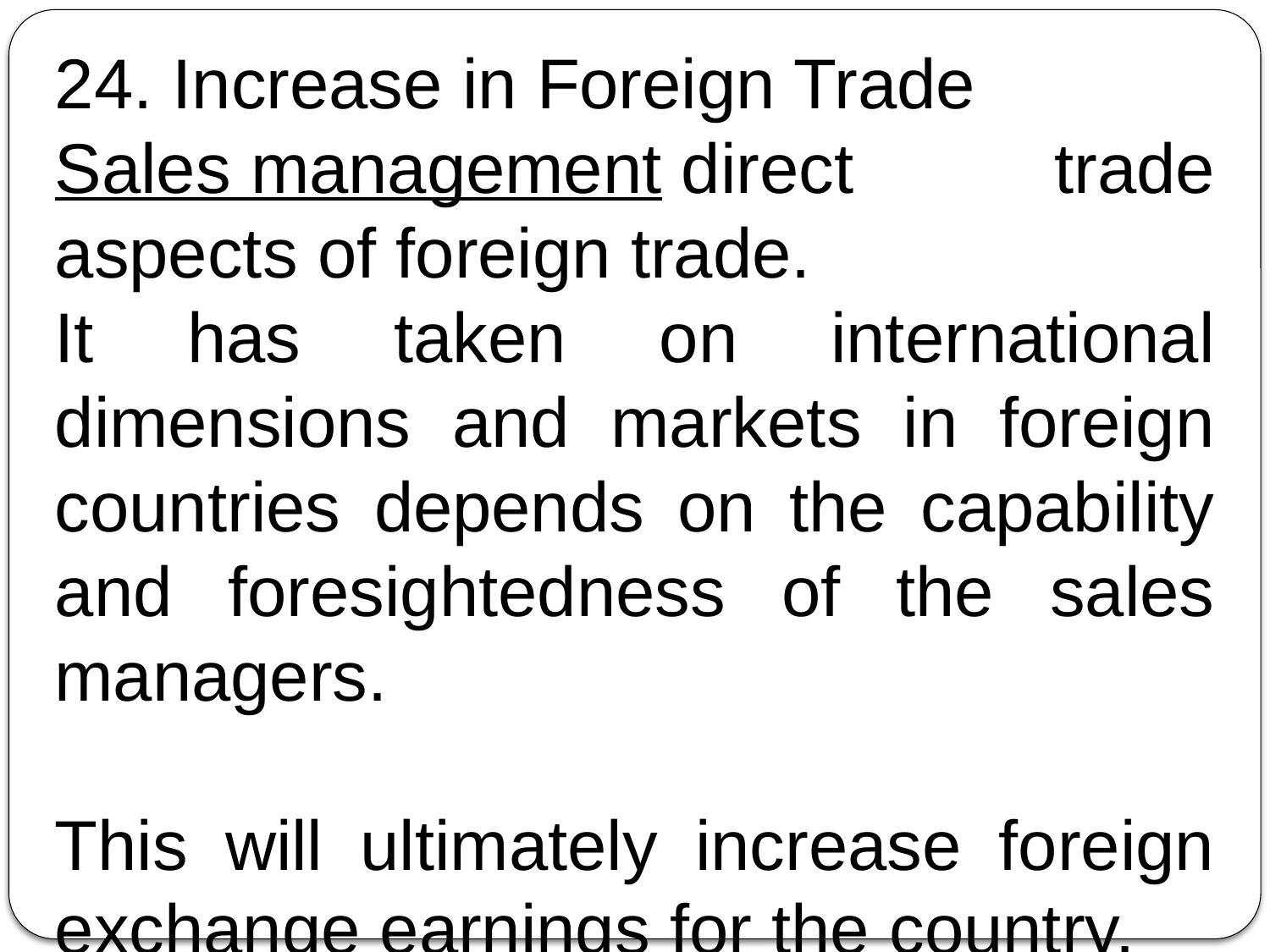

24. Increase in Foreign Trade
Sales management direct trade aspects of foreign trade.
It has taken on international dimensions and markets in foreign countries depends on the capability and foresightedness of the sales managers.

This will ultimately increase foreign exchange earnings for the country.